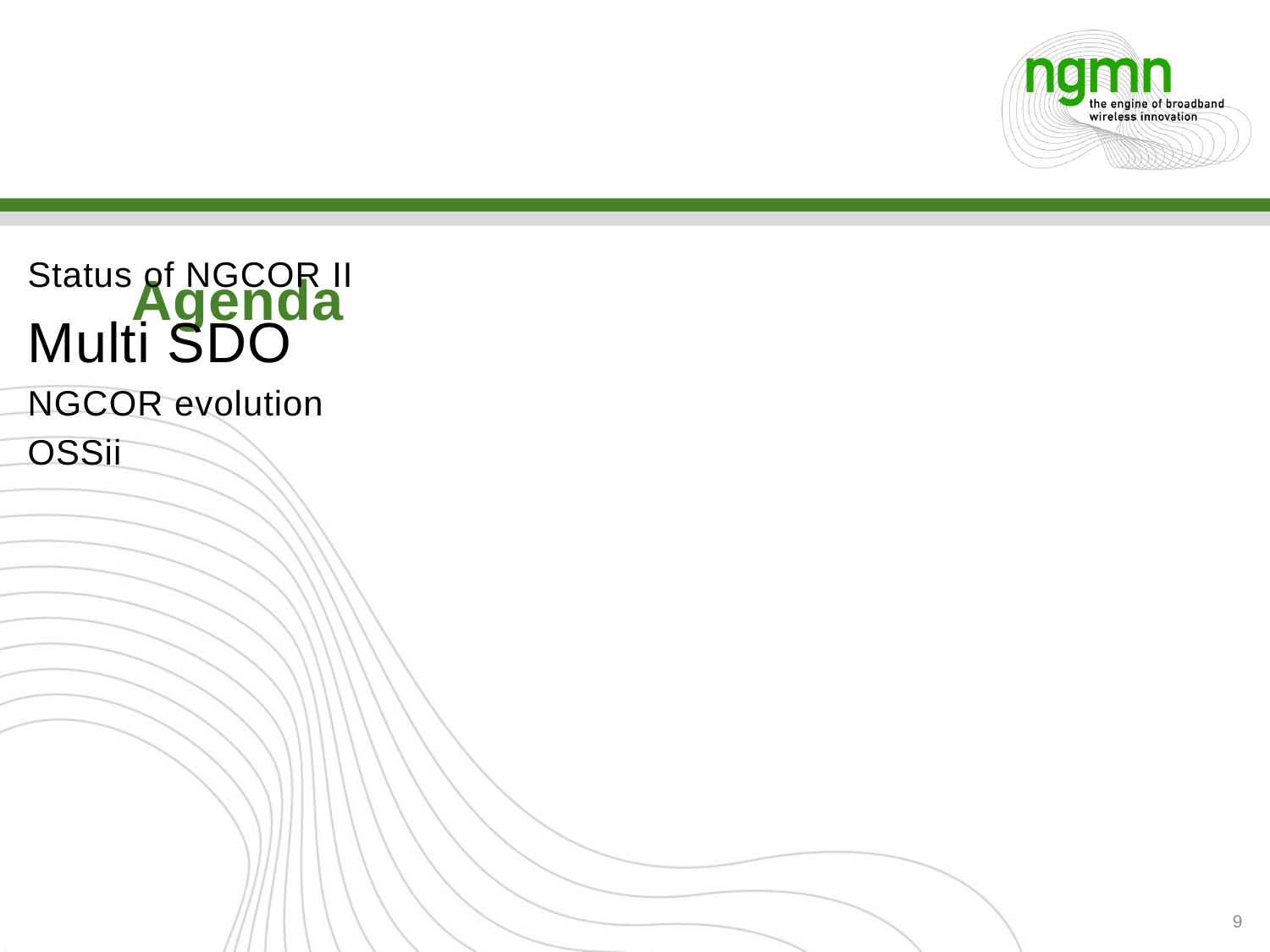

Agenda
Status of NGCOR II
Multi SDO
NGCOR evolution
OSSii

9